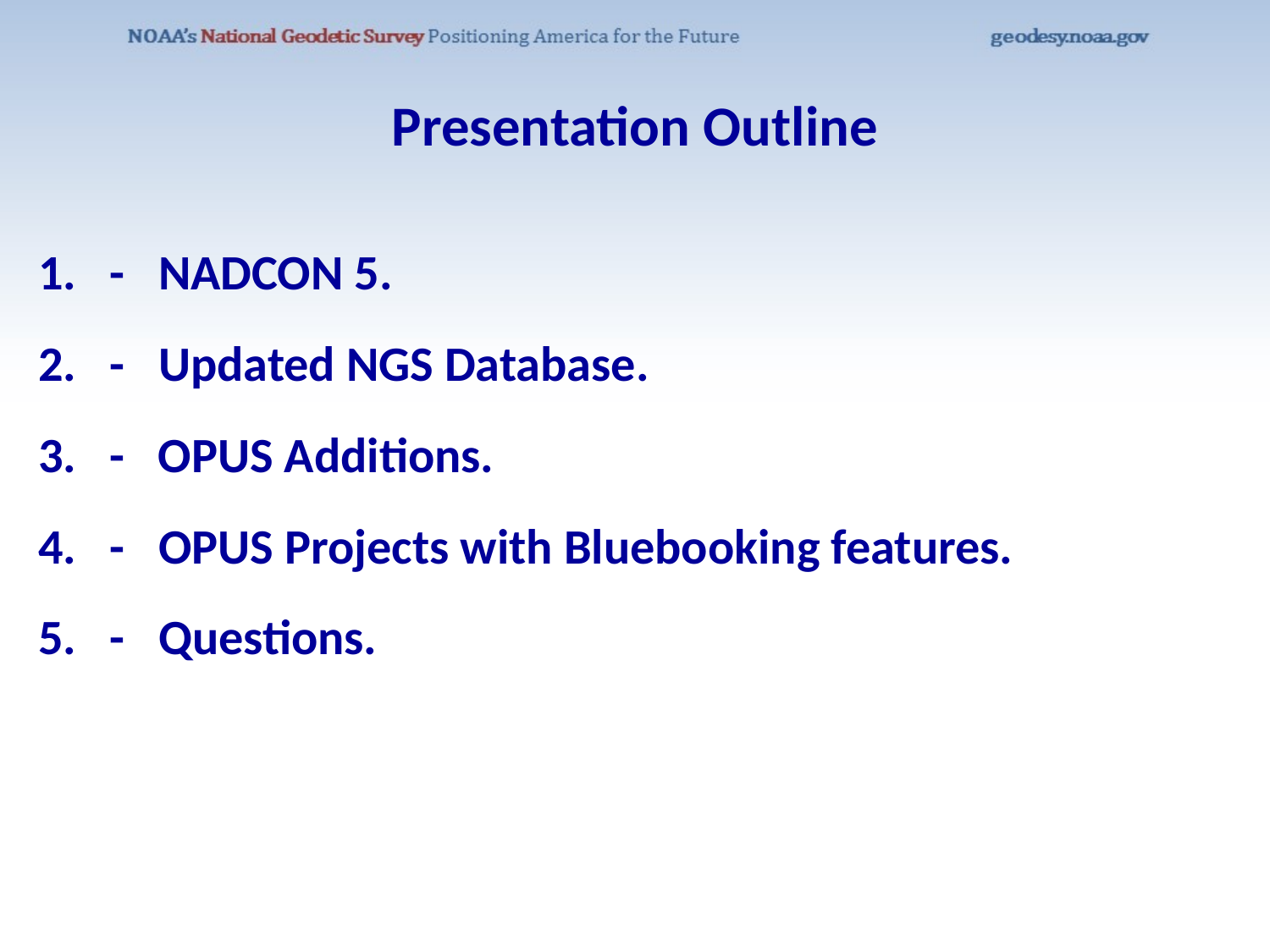

# Presentation Outline
1.   -   NADCON 5.

2.   -   Updated NGS Database.

-   OPUS Additions.

4.   -   OPUS Projects with Bluebooking features.

5.   -   Questions.